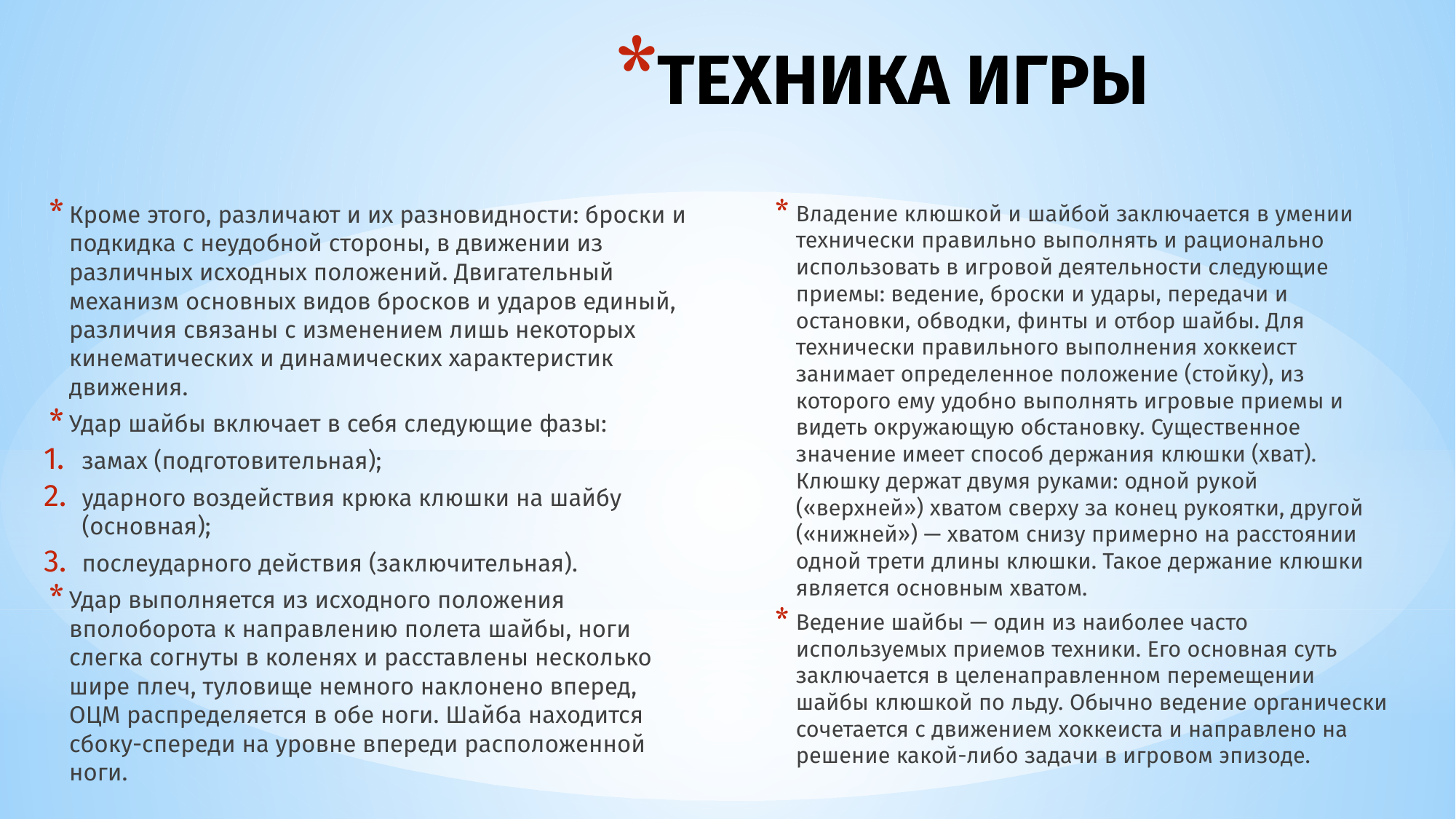

# ТЕХНИКА ИГРЫ
Кроме этого, различают и их разновидности: броски и подкидка с неудобной стороны, в движении из различных исходных положений. Двигательный механизм основных видов бросков и ударов единый, различия связаны с изменением лишь некоторых кинематических и динамических характеристик движения.
Удар шайбы включает в себя следующие фазы:
замах (подготовительная);
ударного воздействия крюка клюшки на шайбу (основная);
послеударного действия (заключительная).
Удар выполняется из исходного положения вполоборота к направлению полета шайбы, ноги слегка согнуты в коленях и расставлены несколько шире плеч, туловище немного наклонено вперед, ОЦМ распределяется в обе ноги. Шайба находится сбоку-спереди на уровне впереди расположенной ноги.
Владение клюшкой и шайбой заключается в умении технически правильно выполнять и рационально использовать в игровой деятельности следующие приемы: ведение, броски и удары, передачи и остановки, обводки, финты и отбор шайбы. Для технически правильного выполнения хоккеист занимает определенное положение (стойку), из которого ему удобно выполнять игровые приемы и видеть окружающую обстановку. Существенное значение имеет способ держания клюшки (хват). Клюшку держат двумя руками: одной рукой («верхней») хватом сверху за конец рукоятки, другой («нижней») — хватом снизу примерно на расстоянии одной трети длины клюшки. Такое держание клюшки является основным хватом.
Ведение шайбы — один из наиболее часто используемых приемов техники. Его основная суть заключается в целенаправленном перемещении шайбы клюшкой по льду. Обычно ведение органически сочетается с движением хоккеиста и направлено на решение какой-либо задачи в игровом эпизоде.